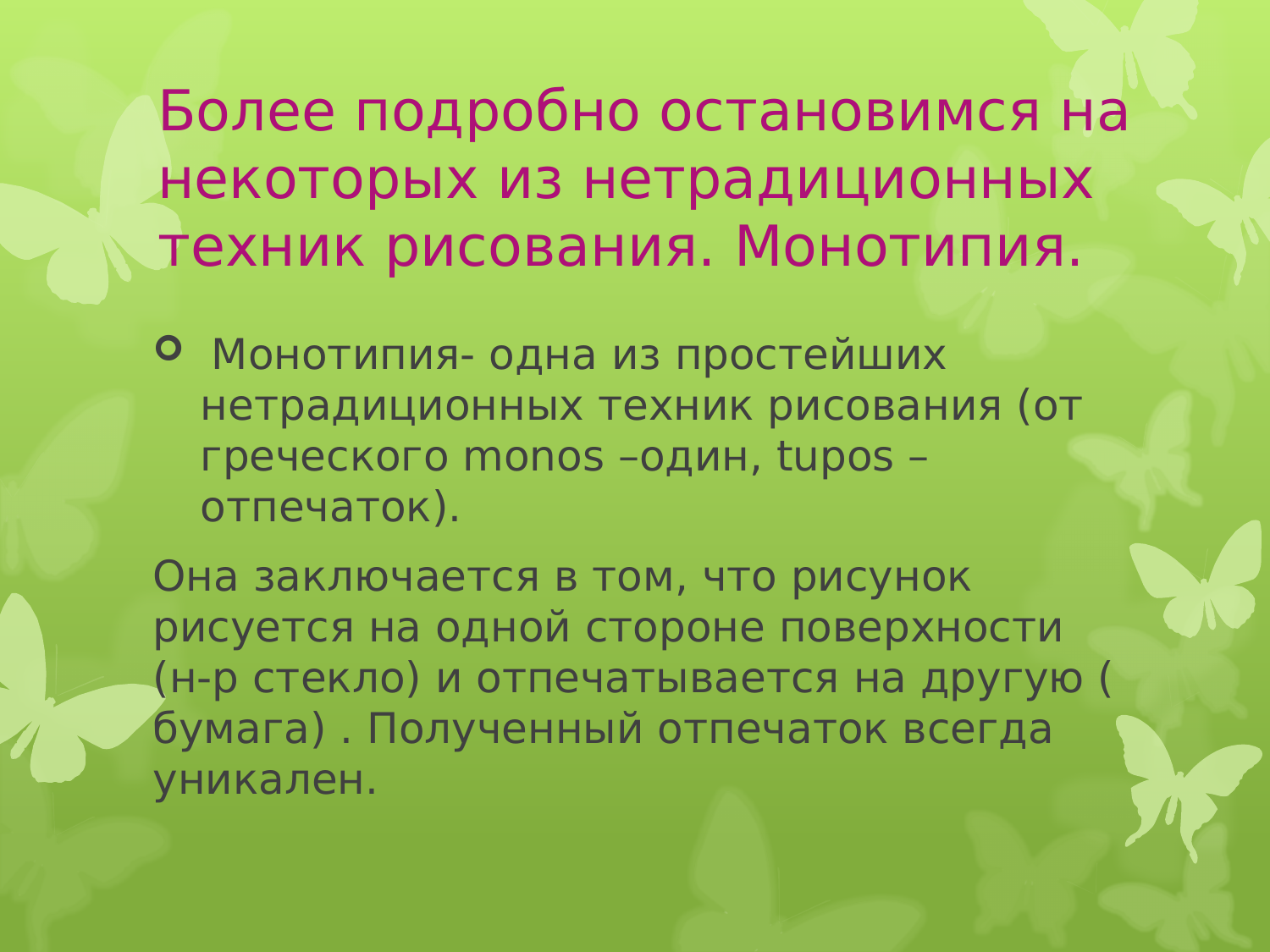

# Более подробно остановимся на некоторых из нетрадиционных техник рисования. Монотипия.
 Монотипия- одна из простейших нетрадиционных техник рисования (от греческого monos –один, tupos –отпечаток).
Она заключается в том, что рисунок рисуется на одной стороне поверхности (н-р стекло) и отпечатывается на другую ( бумага) . Полученный отпечаток всегда уникален.